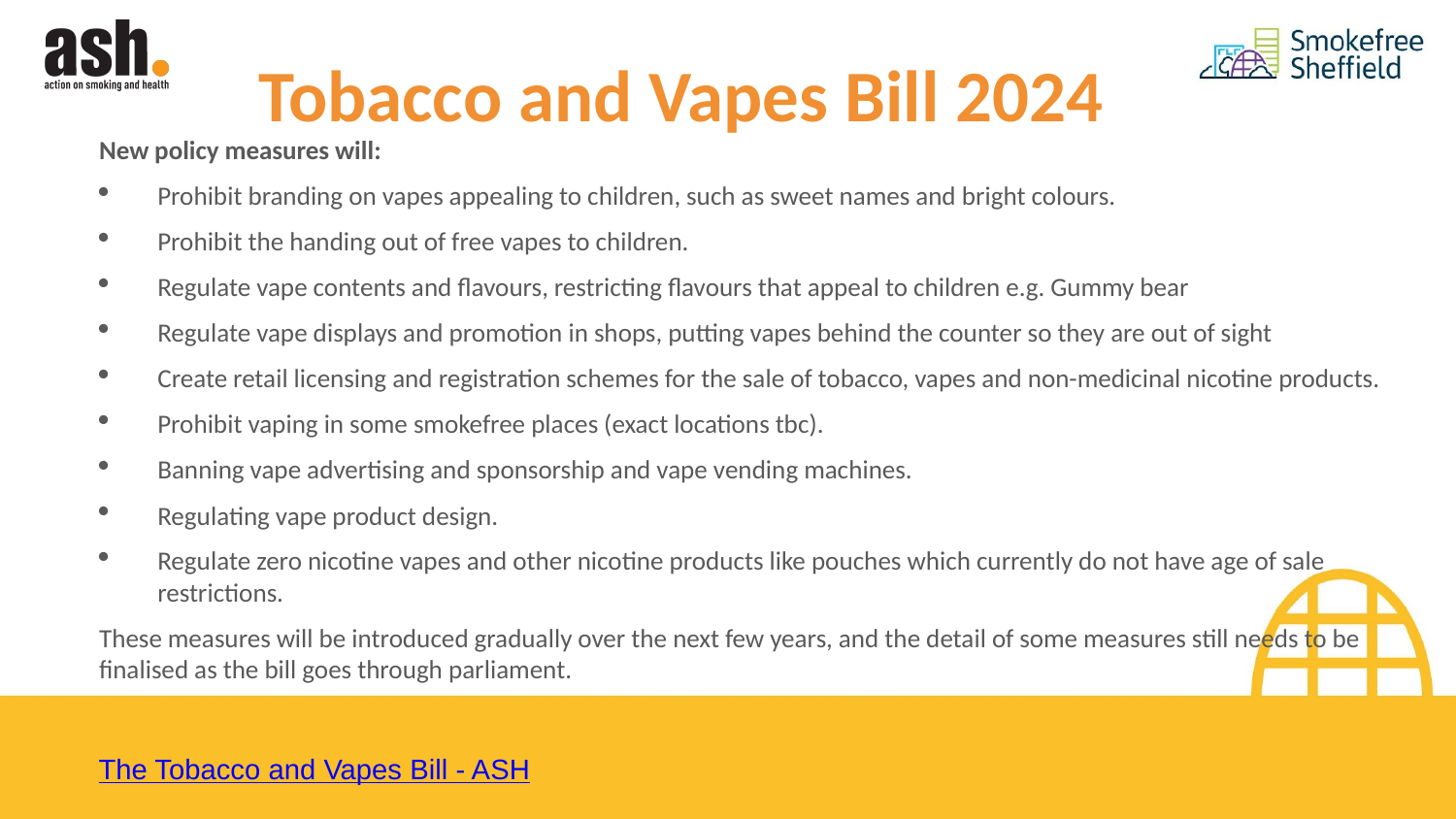

# Tobacco and Vapes Bill 2024
New policy measures will:
Prohibit branding on vapes appealing to children, such as sweet names and bright colours.
Prohibit the handing out of free vapes to children.
Regulate vape contents and flavours, restricting flavours that appeal to children e.g. Gummy bear
Regulate vape displays and promotion in shops, putting vapes behind the counter so they are out of sight
Create retail licensing and registration schemes for the sale of tobacco, vapes and non-medicinal nicotine products.
Prohibit vaping in some smokefree places (exact locations tbc).
Banning vape advertising and sponsorship and vape vending machines.
Regulating vape product design.
Regulate zero nicotine vapes and other nicotine products like pouches which currently do not have age of sale restrictions.
These measures will be introduced gradually over the next few years, and the detail of some measures still needs to be finalised as the bill goes through parliament.

The Tobacco and Vapes Bill - ASH